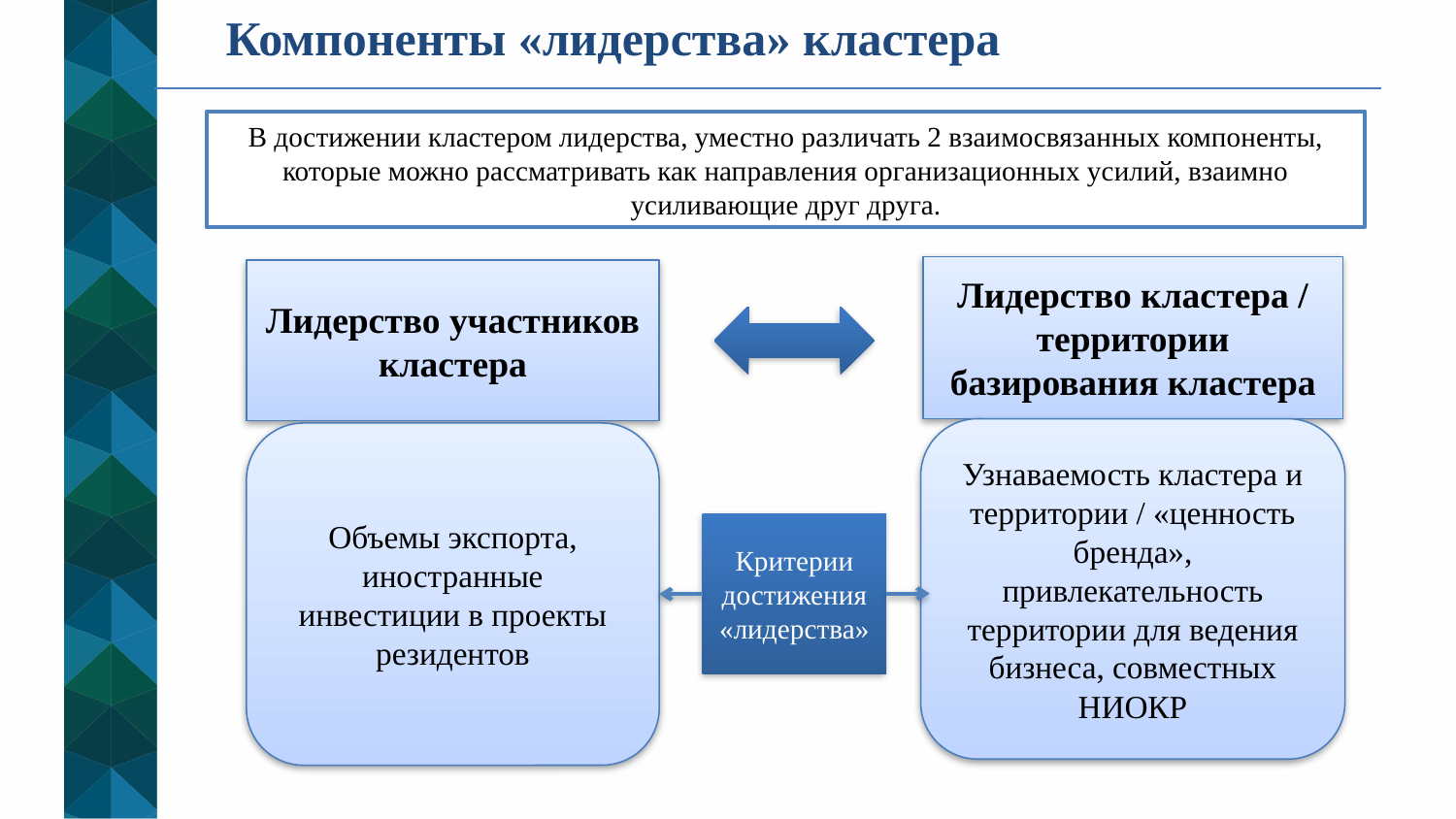

Компоненты «лидерства» кластера
В достижении кластером лидерства, уместно различать 2 взаимосвязанных компоненты, которые можно рассматривать как направления организационных усилий, взаимно усиливающие друг друга.
Лидерство кластера / территории базирования кластера
Лидерство участников кластера

Узнаваемость кластера и территории / «ценность бренда», привлекательность территории для ведения бизнеса, совместных НИОКР
Объемы экспорта, иностранные инвестиции в проекты резидентов
Критерии достижения «лидерства»